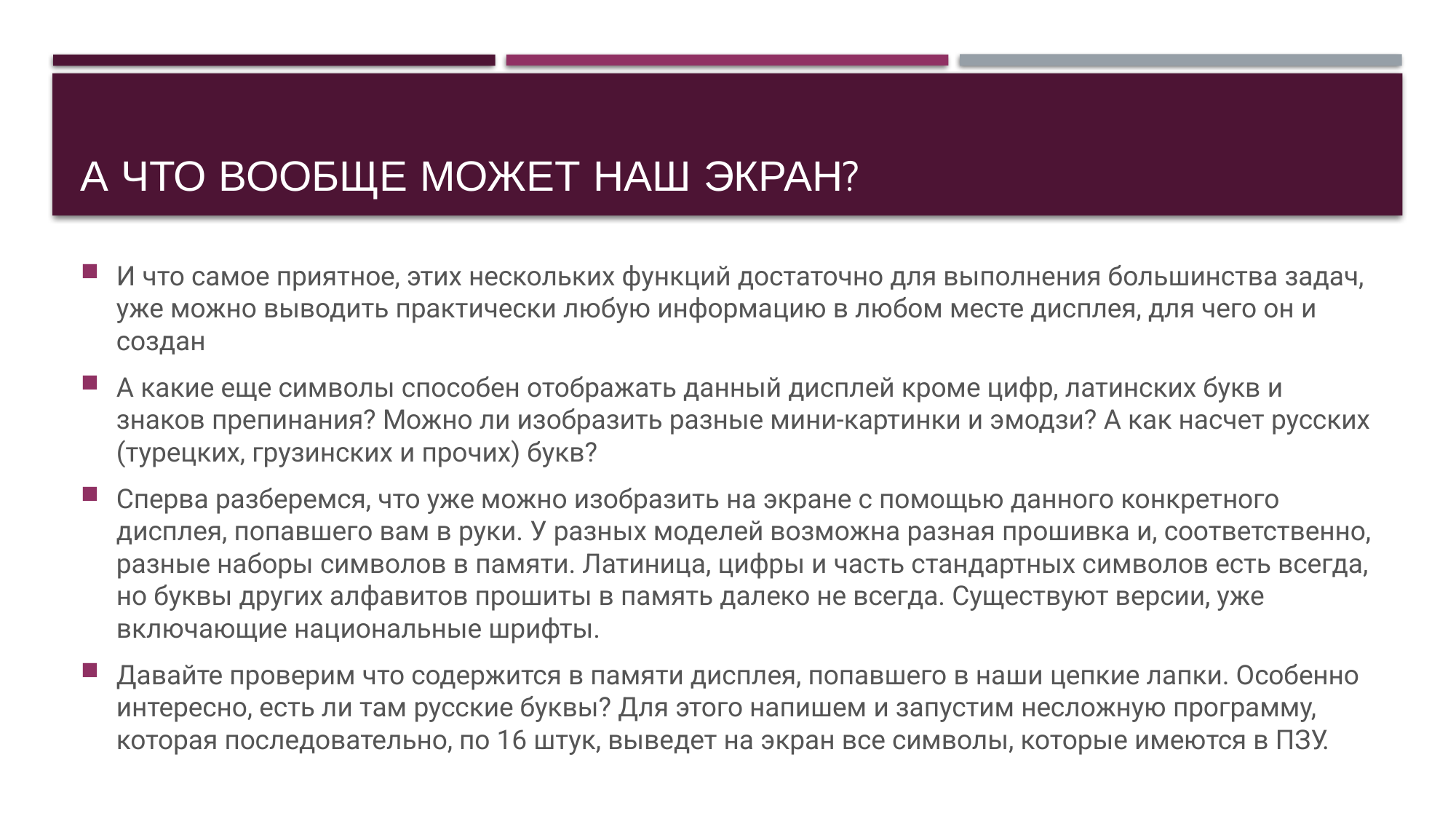

# А что вообще может наш экран?
И что самое приятное, этих нескольких функций достаточно для выполнения большинства задач, уже можно выводить практически любую информацию в любом месте дисплея, для чего он и создан
А какие еще символы способен отображать данный дисплей кроме цифр, латинских букв и знаков препинания? Можно ли изобразить разные мини-картинки и эмодзи? А как насчет русских (турецких, грузинских и прочих) букв?
Сперва разберемся, что уже можно изобразить на экране с помощью данного конкретного дисплея, попавшего вам в руки. У разных моделей возможна разная прошивка и, соответственно, разные наборы символов в памяти. Латиница, цифры и часть стандартных символов есть всегда, но буквы других алфавитов прошиты в память далеко не всегда. Существуют версии, уже включающие национальные шрифты.
Давайте проверим что содержится в памяти дисплея, попавшего в наши цепкие лапки. Особенно интересно, есть ли там русские буквы? Для этого напишем и запустим несложную программу, которая последовательно, по 16 штук, выведет на экран все символы, которые имеются в ПЗУ.